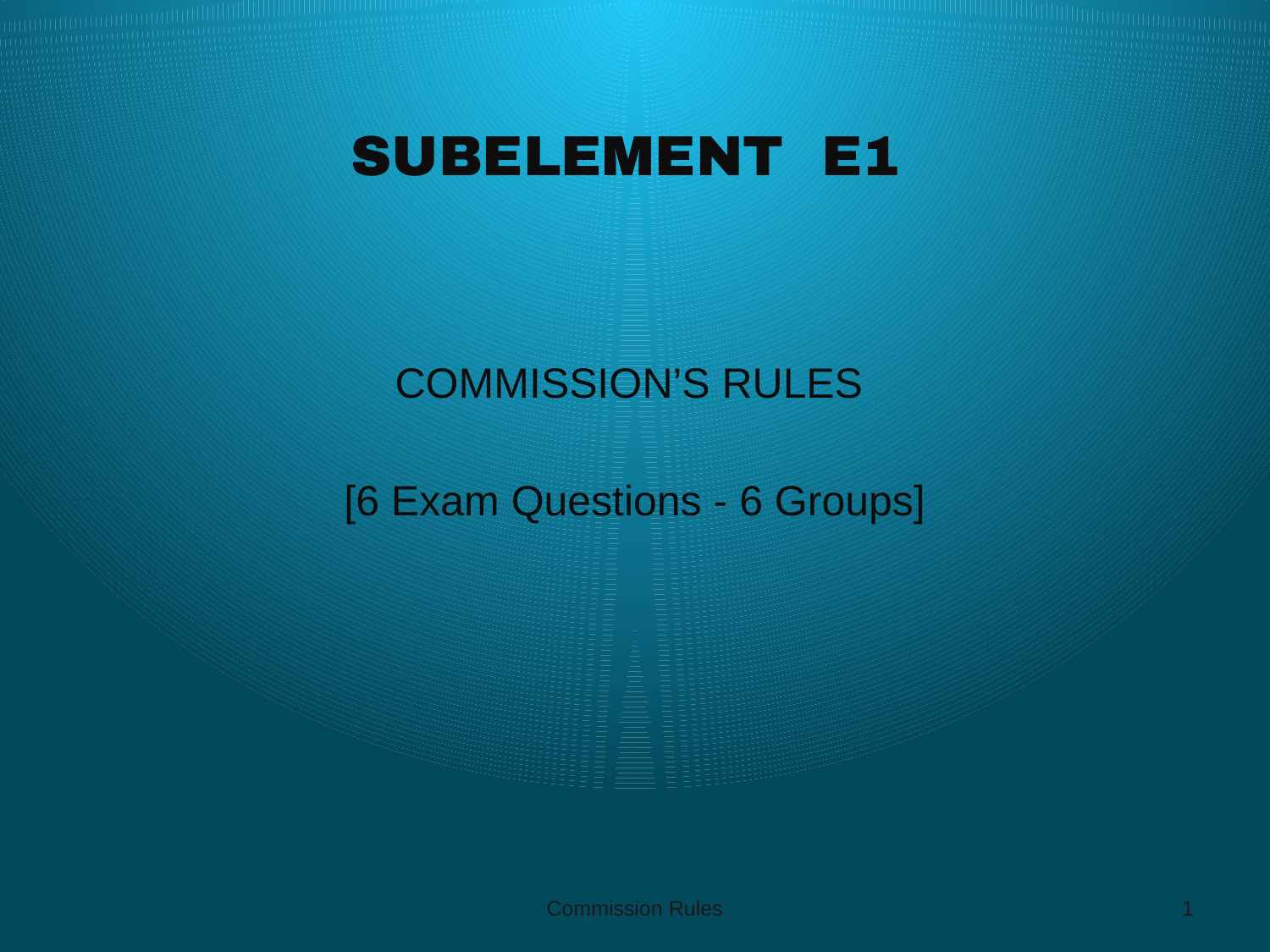

# SUBELEMENT  E1
COMMISSION’S RULES

[6 Exam Questions - 6 Groups]

Commission Rules
1